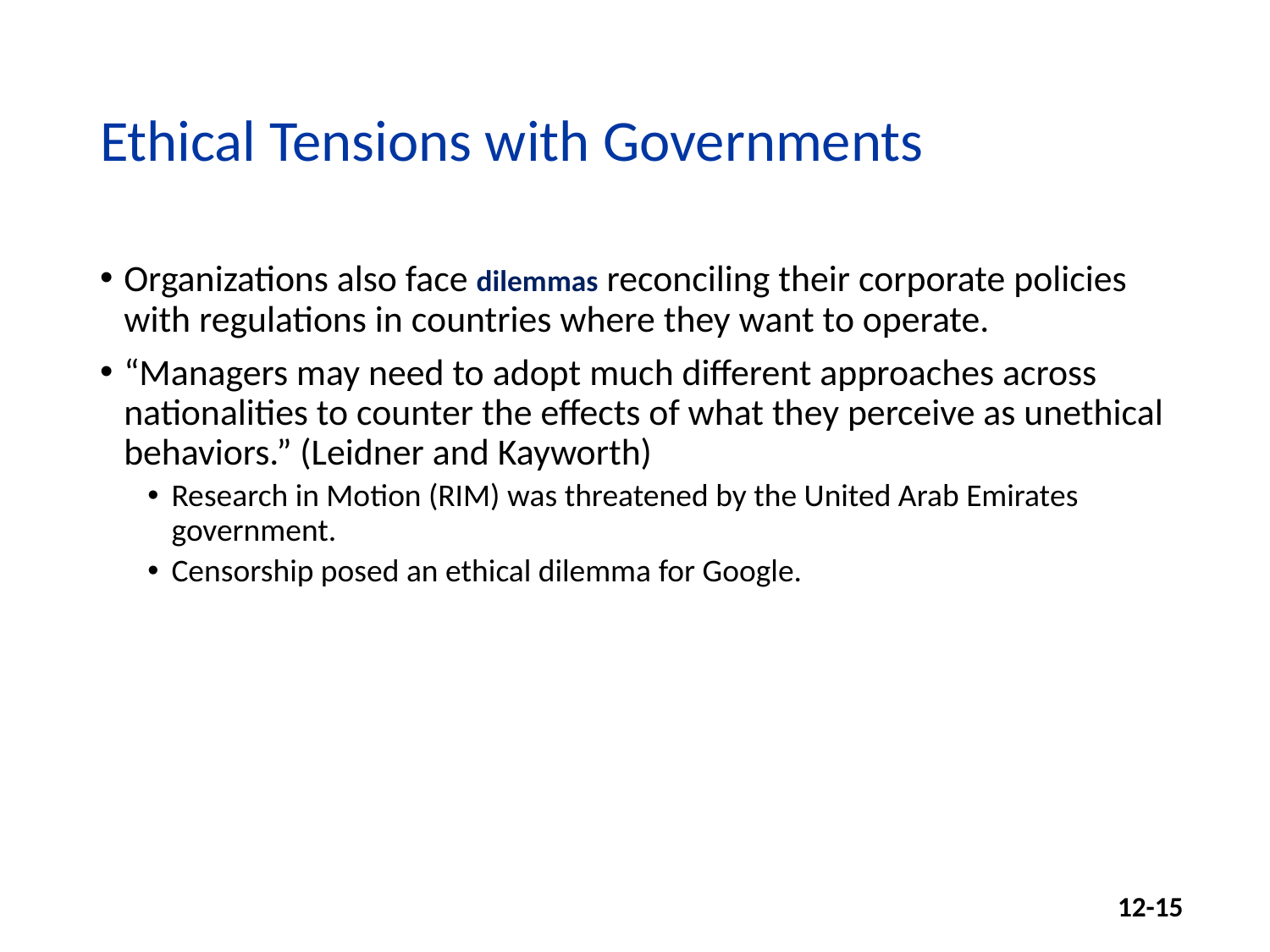

# Ethical Tensions with Governments
Organizations also face dilemmas reconciling their corporate policies with regulations in countries where they want to operate.
“Managers may need to adopt much different approaches across nationalities to counter the effects of what they perceive as unethical behaviors.” (Leidner and Kayworth)
Research in Motion (RIM) was threatened by the United Arab Emirates government.
Censorship posed an ethical dilemma for Google.